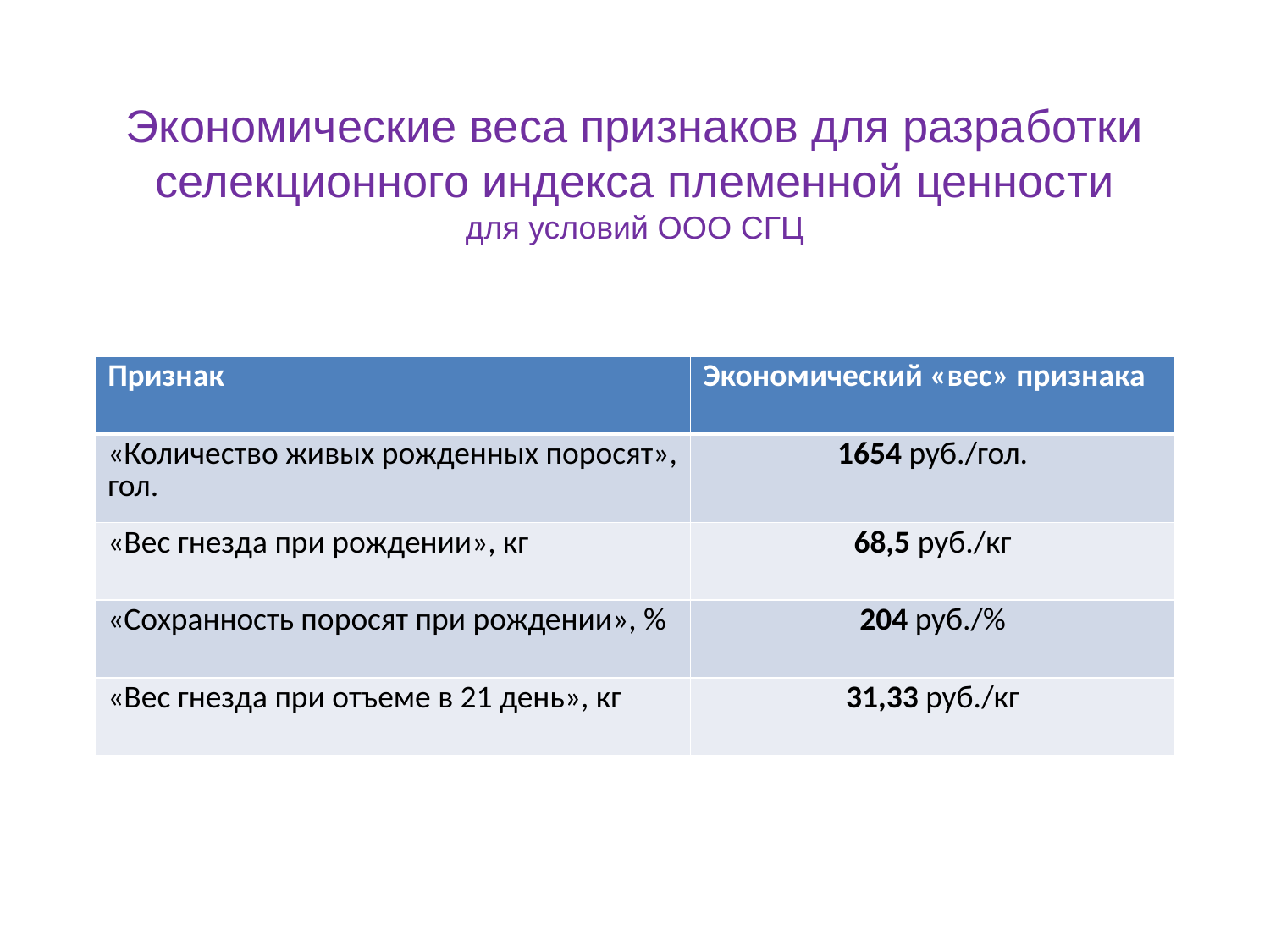

# Экономические веса признаков для разработки селекционного индекса племенной ценности для условий ООО СГЦ
| Признак | Экономический «вес» признака |
| --- | --- |
| «Количество живых рожденных поросят», гол. | 1654 руб./гол. |
| «Вес гнезда при рождении», кг | 68,5 руб./кг |
| «Сохранность поросят при рождении», % | 204 руб./% |
| «Вес гнезда при отъеме в 21 день», кг | 31,33 руб./кг |